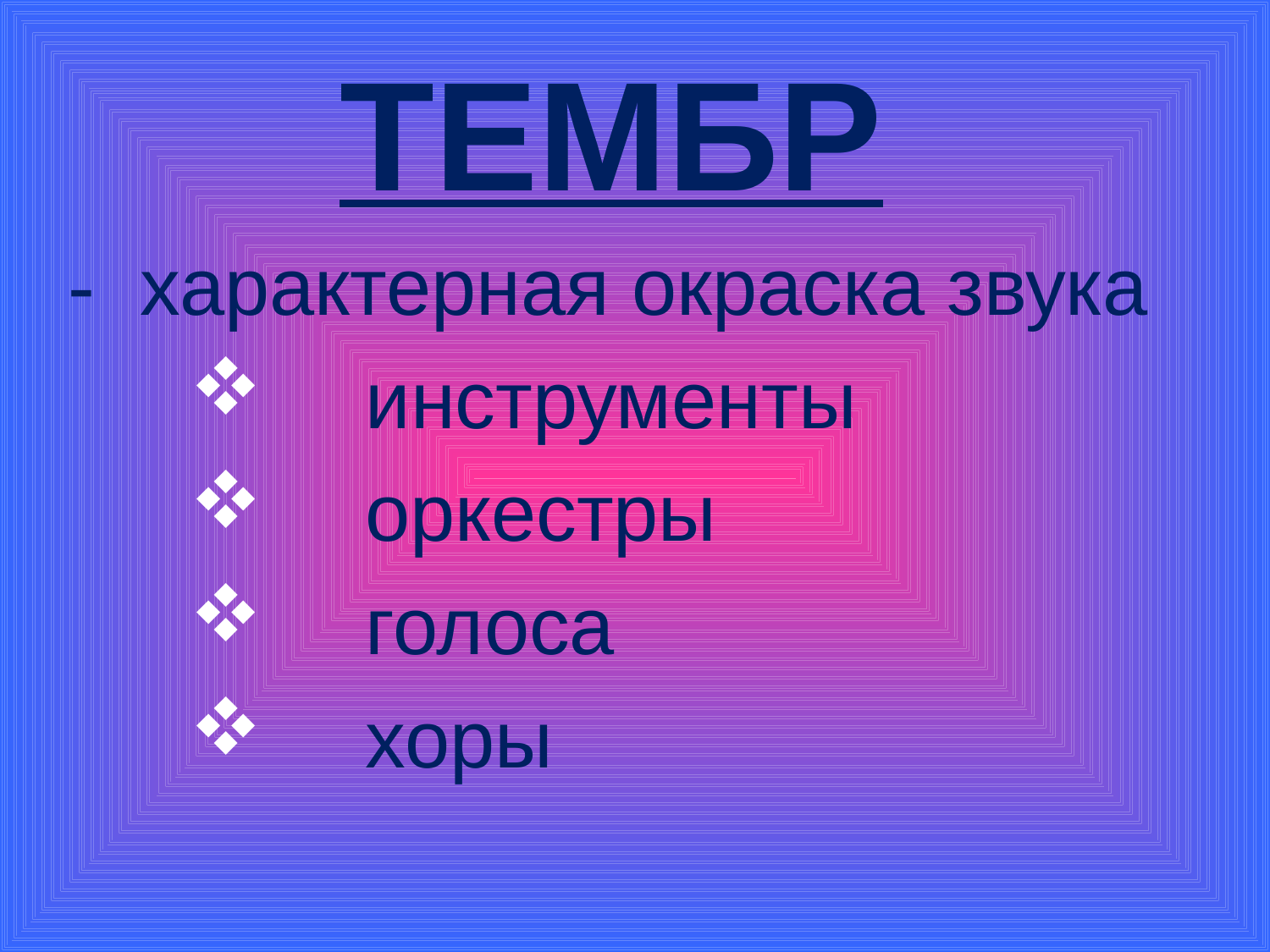

# ТЕМБР
-  характерная окраска звука
     инструменты
     оркестры
     голоса
     хоры